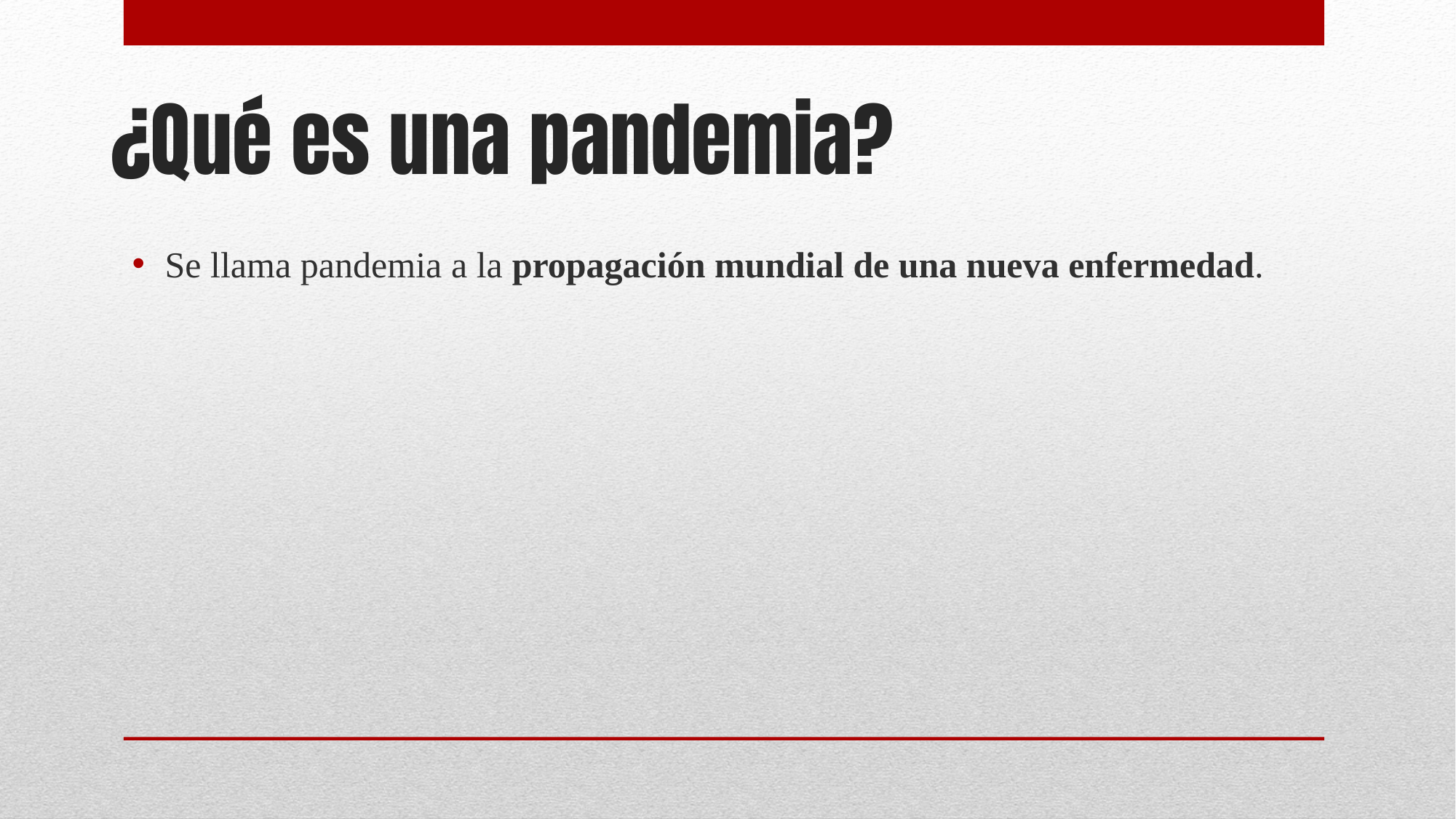

# ¿Qué es una pandemia?
Se llama pandemia a la propagación mundial de una nueva enfermedad.